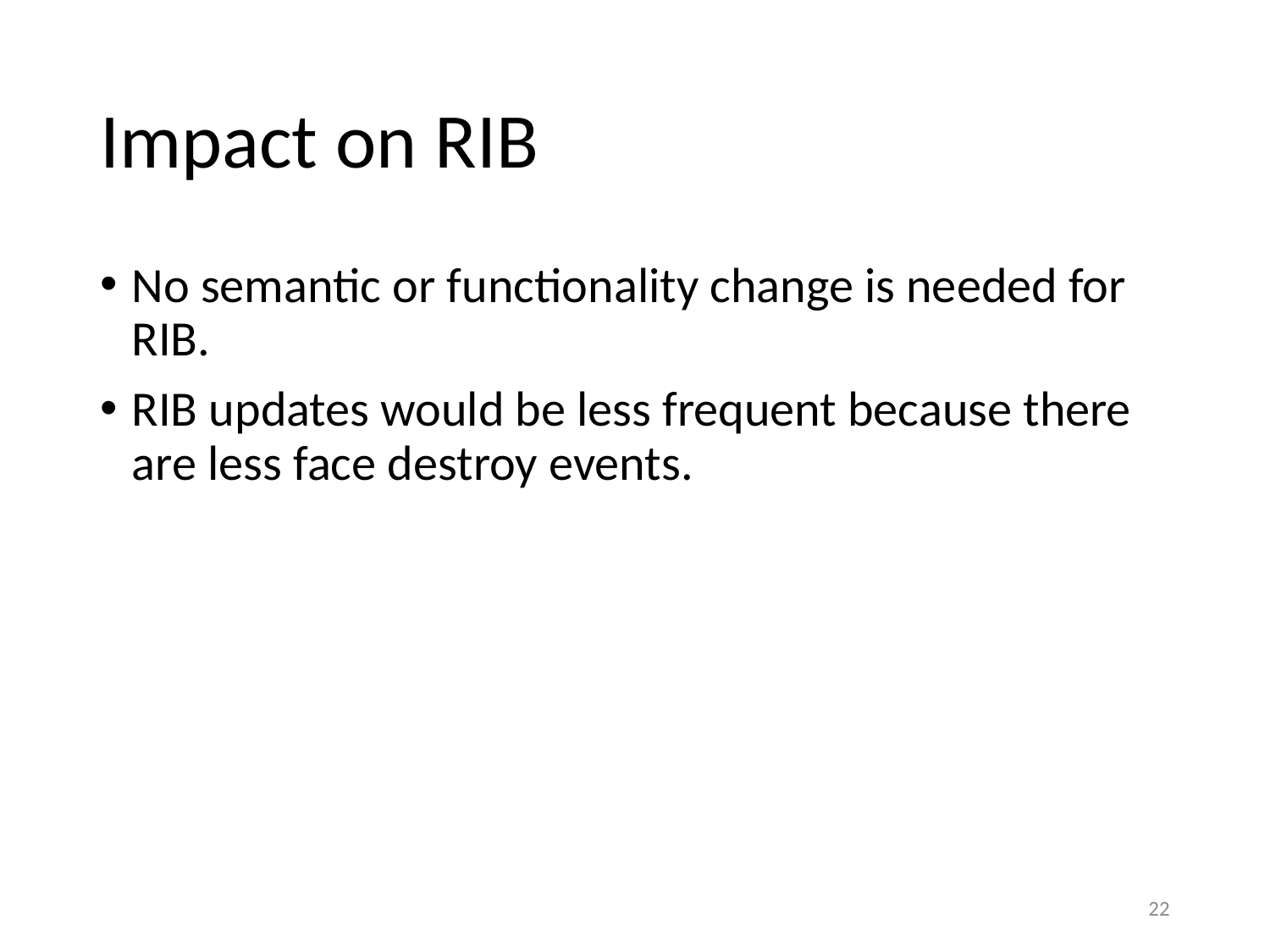

# Impact on RIB
No semantic or functionality change is needed for RIB.
RIB updates would be less frequent because there are less face destroy events.
22